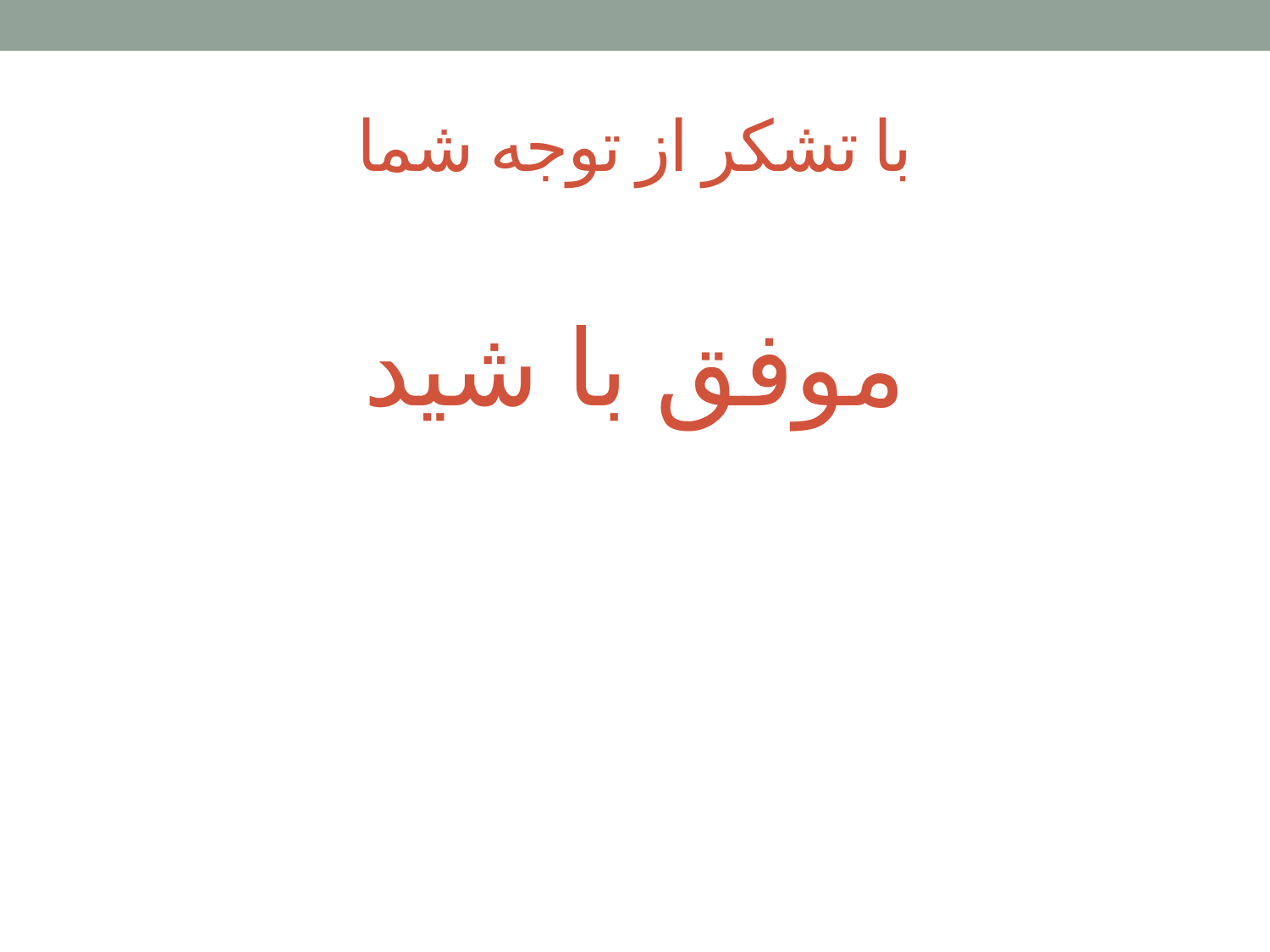

# با تشکر از توجه شما

موفق با شید